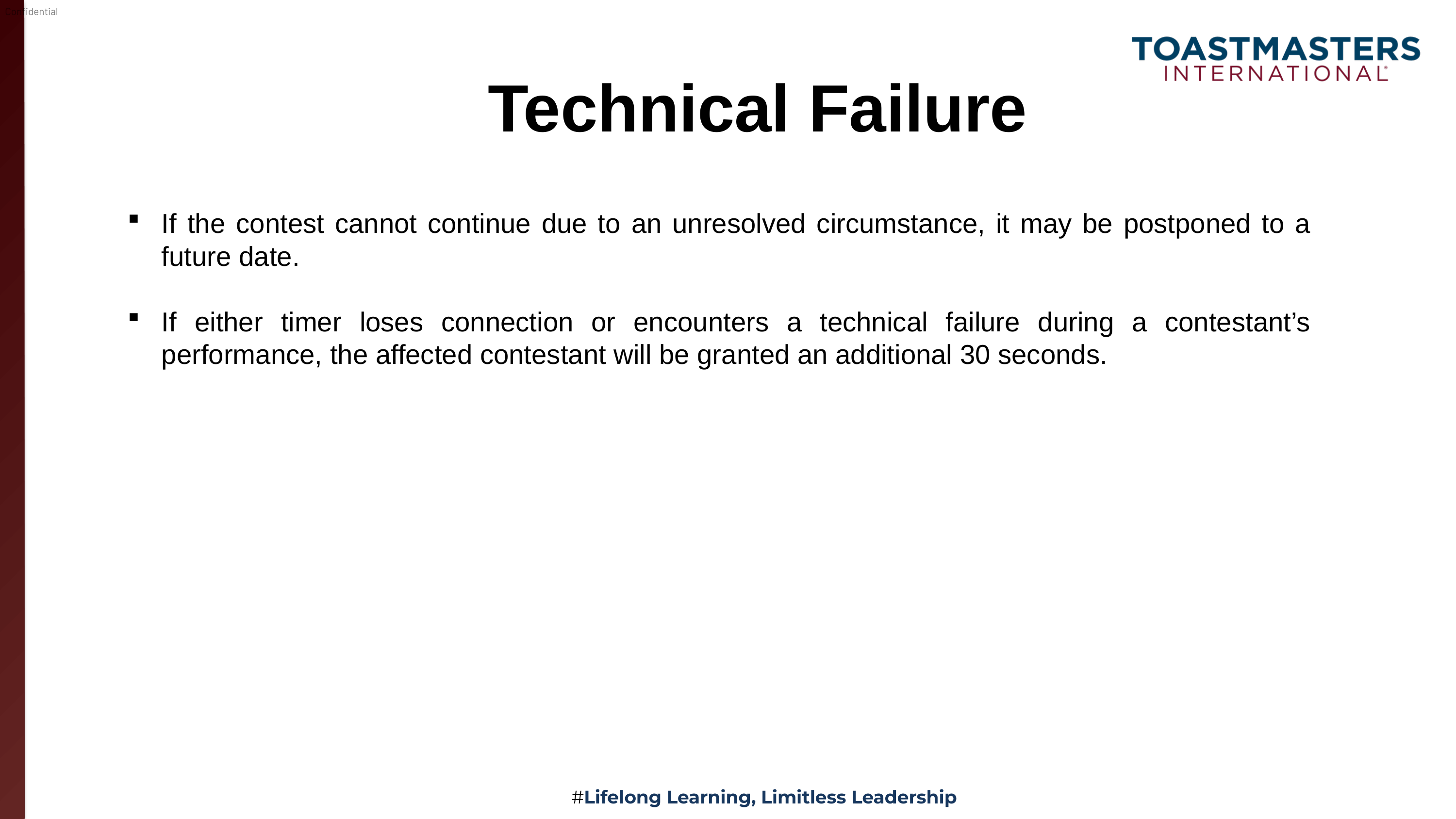

# Technical Failure
If the contest cannot continue due to an unresolved circumstance, it may be postponed to a future date.

If either timer loses connection or encounters a technical failure during a contestant’s performance, the affected contestant will be granted an additional 30 seconds.